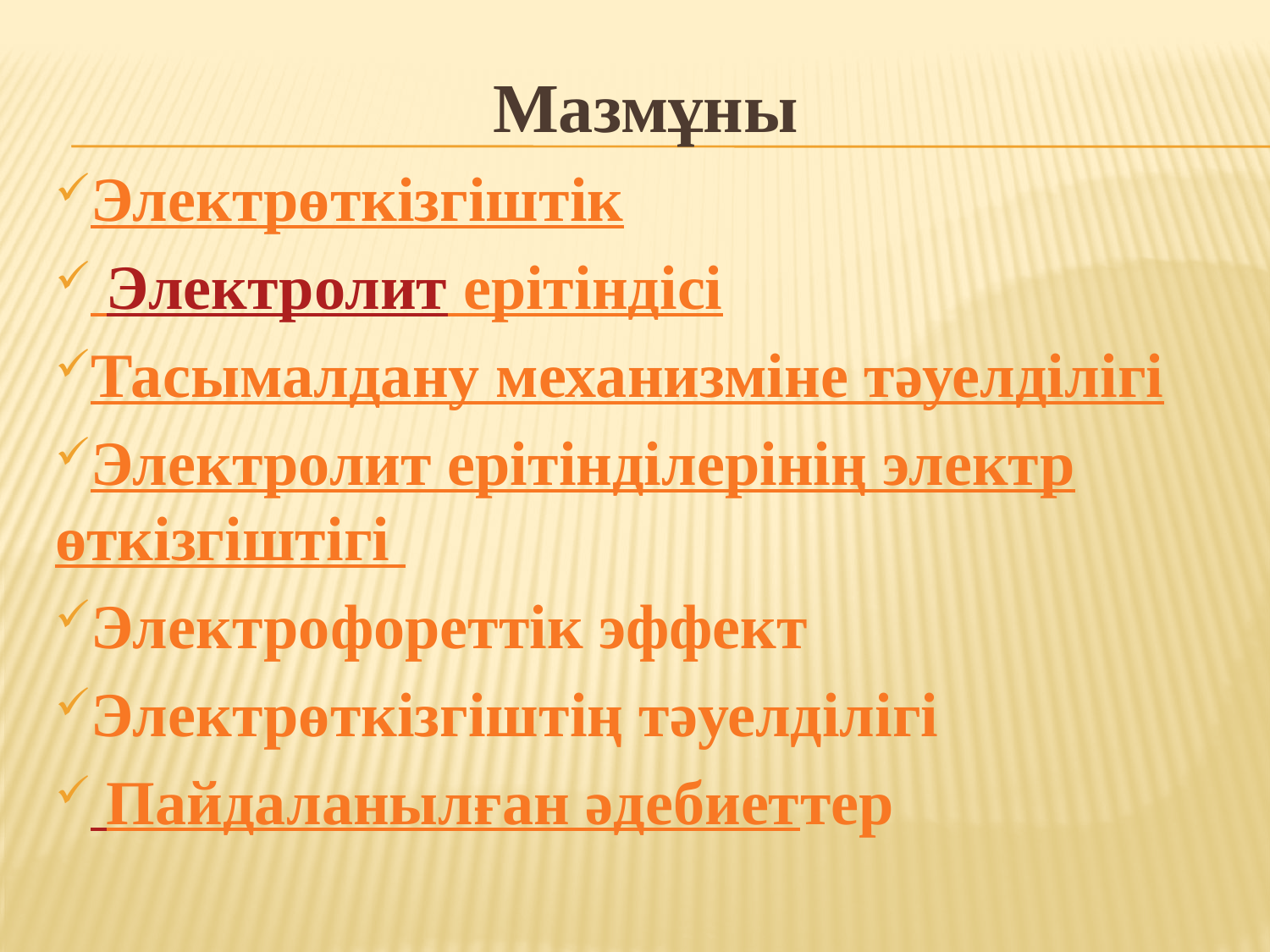

Мазмұны
Электрөткізгіштік
 Электролит ерітіндісі
Тасымалдану механизміне тәуелділігі
Электролит ерітінділерінің электр өткізгіштігі
Электрофореттік эффект
Электрөткізгіштің тәуелділігі
 Пайдаланылған әдебиеттер